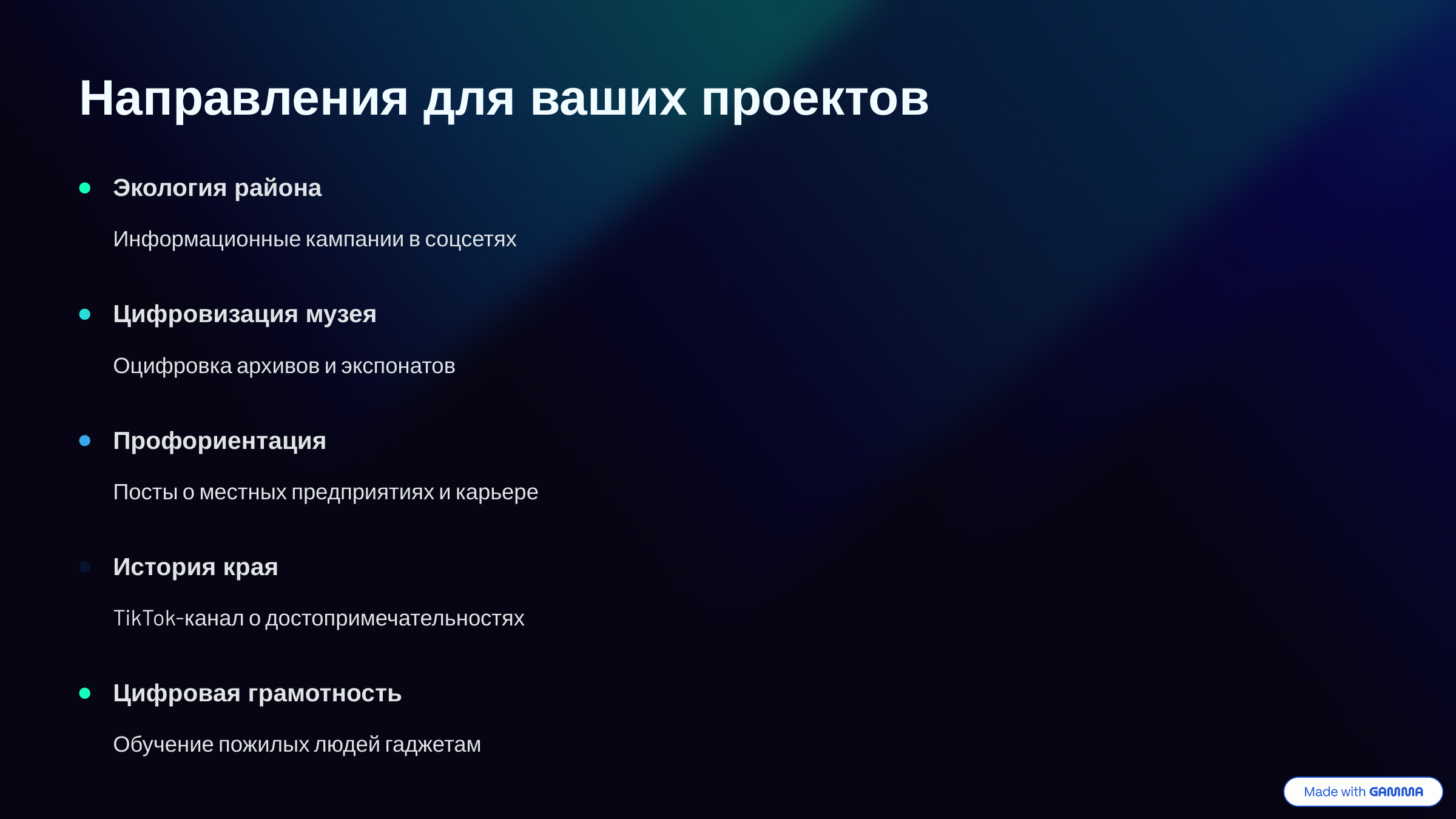

Направления для ваших проектов
Экология района

Информационные кампании в соцсетях
Цифровизация музея

Оцифровка архивов и экспонатов
Профориентация

Посты о местных предприятиях и карьере
История края

TikTok-канал о достопримечательностях
Цифровая грамотность

Обучение пожилых людей гаджетам